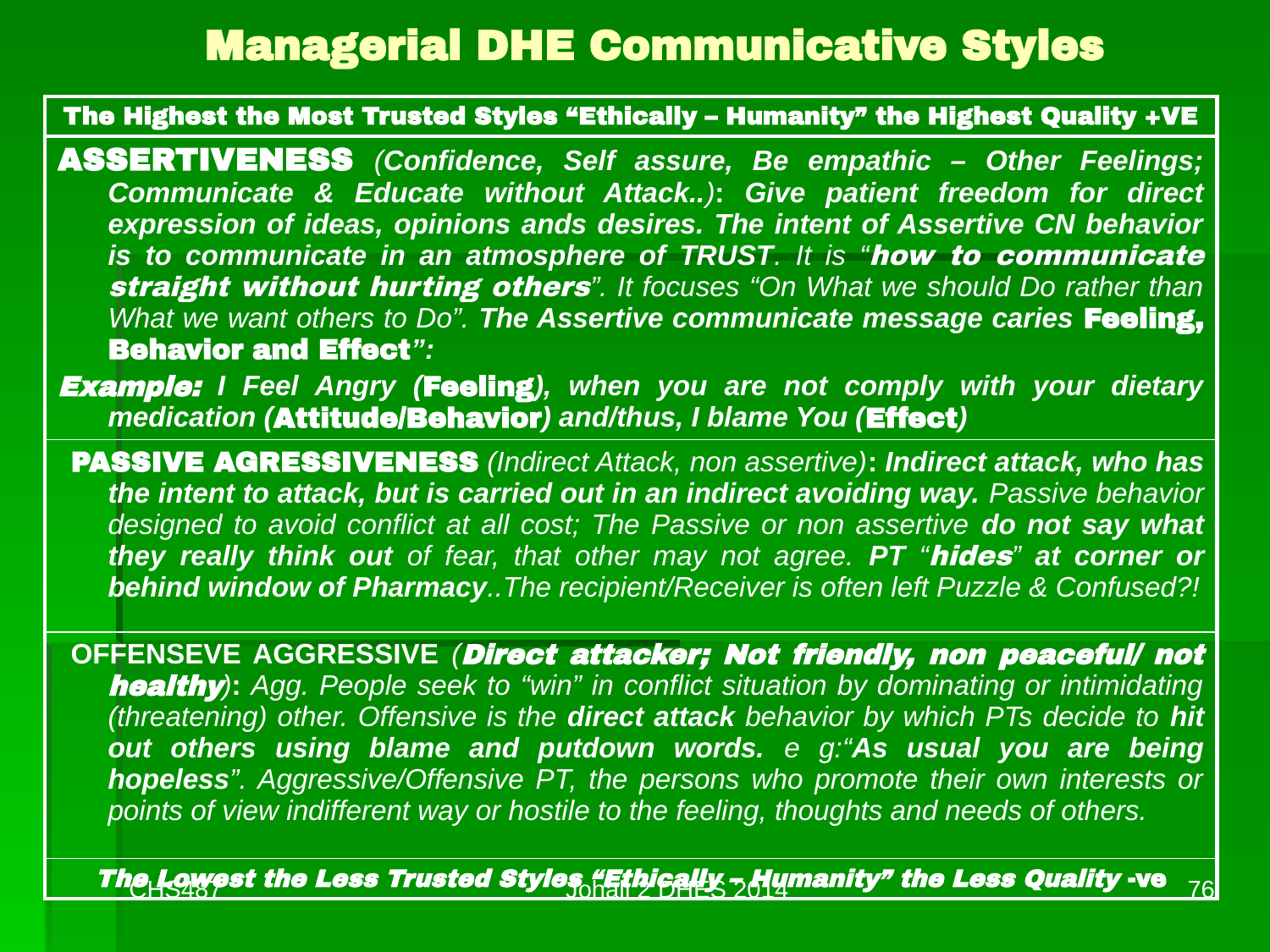

# Managerial DHE Communicative Styles
| The Highest the Most Trusted Styles “Ethically – Humanity” the Highest Quality +VE |
| --- |
| ASSERTIVENESS (Confidence, Self assure, Be empathic – Other Feelings; Communicate & Educate without Attack..): Give patient freedom for direct expression of ideas, opinions ands desires. The intent of Assertive CN behavior is to communicate in an atmosphere of TRUST. It is “how to communicate straight without hurting others”. It focuses “On What we should Do rather than What we want others to Do”. The Assertive communicate message caries Feeling, Behavior and Effect”: Example: I Feel Angry (Feeling), when you are not comply with your dietary medication (Attitude/Behavior) and/thus, I blame You (Effect) |
| PASSIVE AGRESSIVENESS (Indirect Attack, non assertive): Indirect attack, who has the intent to attack, but is carried out in an indirect avoiding way. Passive behavior designed to avoid conflict at all cost; The Passive or non assertive do not say what they really think out of fear, that other may not agree. PT “hides” at corner or behind window of Pharmacy..The recipient/Receiver is often left Puzzle & Confused?! |
| OFFENSEVE AGGRESSIVE (Direct attacker; Not friendly, non peaceful/ not healthy): Agg. People seek to “win” in conflict situation by dominating or intimidating (threatening) other. Offensive is the direct attack behavior by which PTs decide to hit out others using blame and putdown words. e g:“As usual you are being hopeless”. Aggressive/Offensive PT, the persons who promote their own interests or points of view indifferent way or hostile to the feeling, thoughts and needs of others. |
| The Lowest the Less Trusted Styles “Ethically – Humanity” the Less Quality -ve |
CHS487
Johali 2 DHES 2014
76